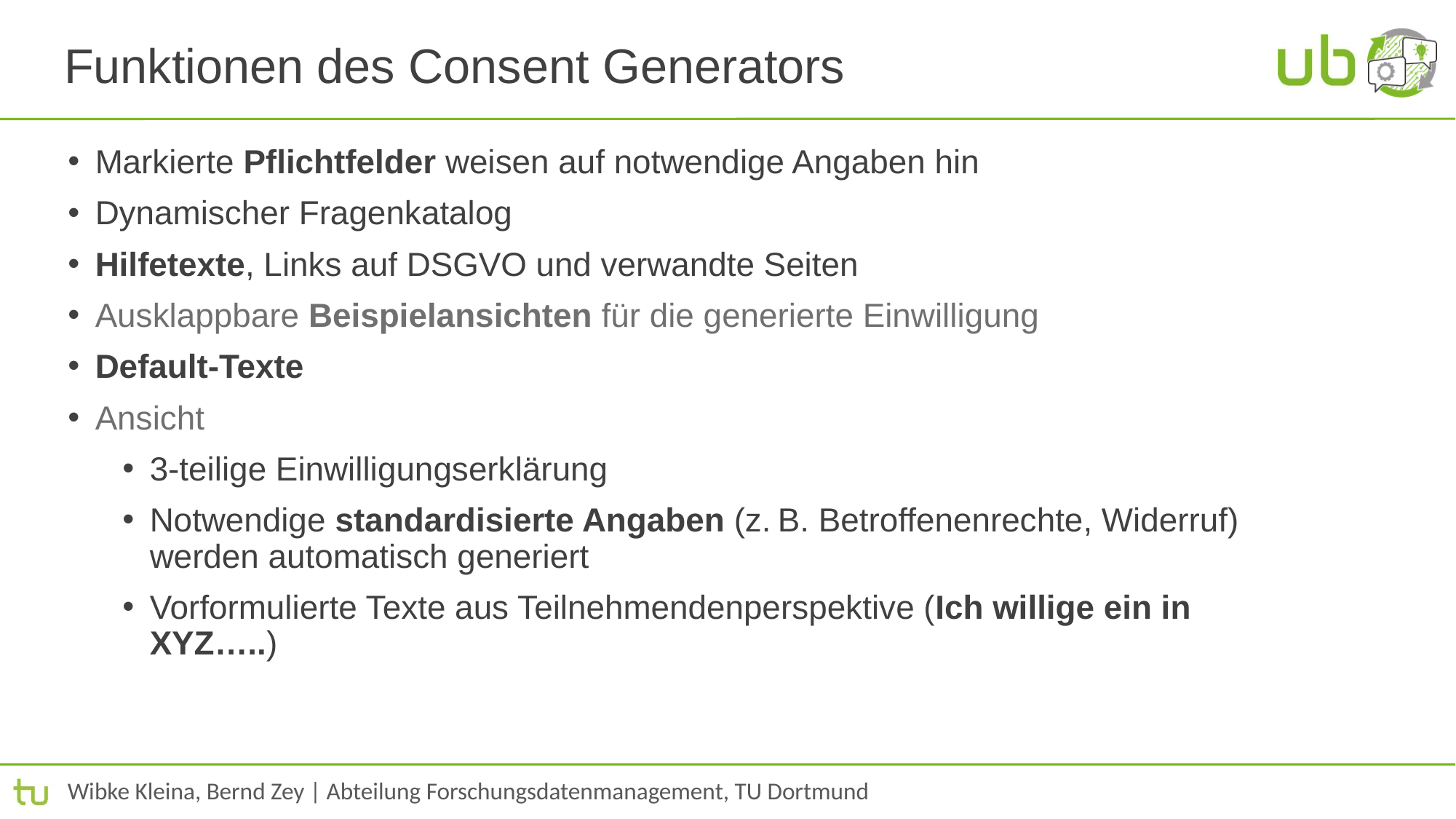

# Funktionen des Consent Generators
Markierte Pflichtfelder weisen auf notwendige Angaben hin
Dynamischer Fragenkatalog
Hilfetexte, Links auf DSGVO und verwandte Seiten
Ausklappbare Beispielansichten für die generierte Einwilligung
Default-Texte
Ansicht
3-teilige Einwilligungserklärung
Notwendige standardisierte Angaben (z. B. Betroffenenrechte, Widerruf) werden automatisch generiert
Vorformulierte Texte aus Teilnehmendenperspektive (Ich willige ein in XYZ…..)